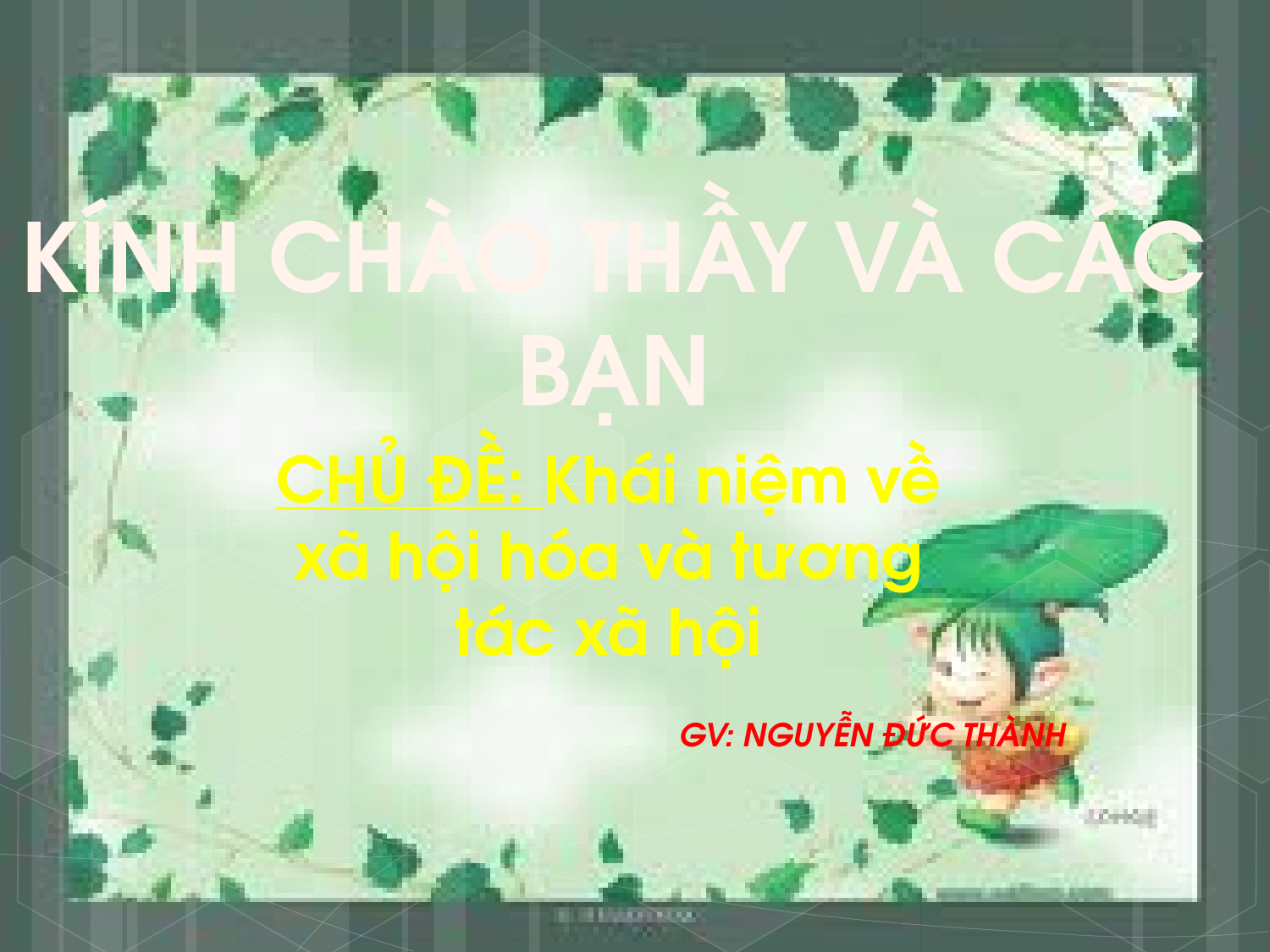

KÍNH CHÀO THẦY VÀ CÁC BẠN
CHỦ ĐỀ: Khái niệm về xã hội hóa và tương tác xã hội
GV: NGUYỄN ĐỨC THÀNH